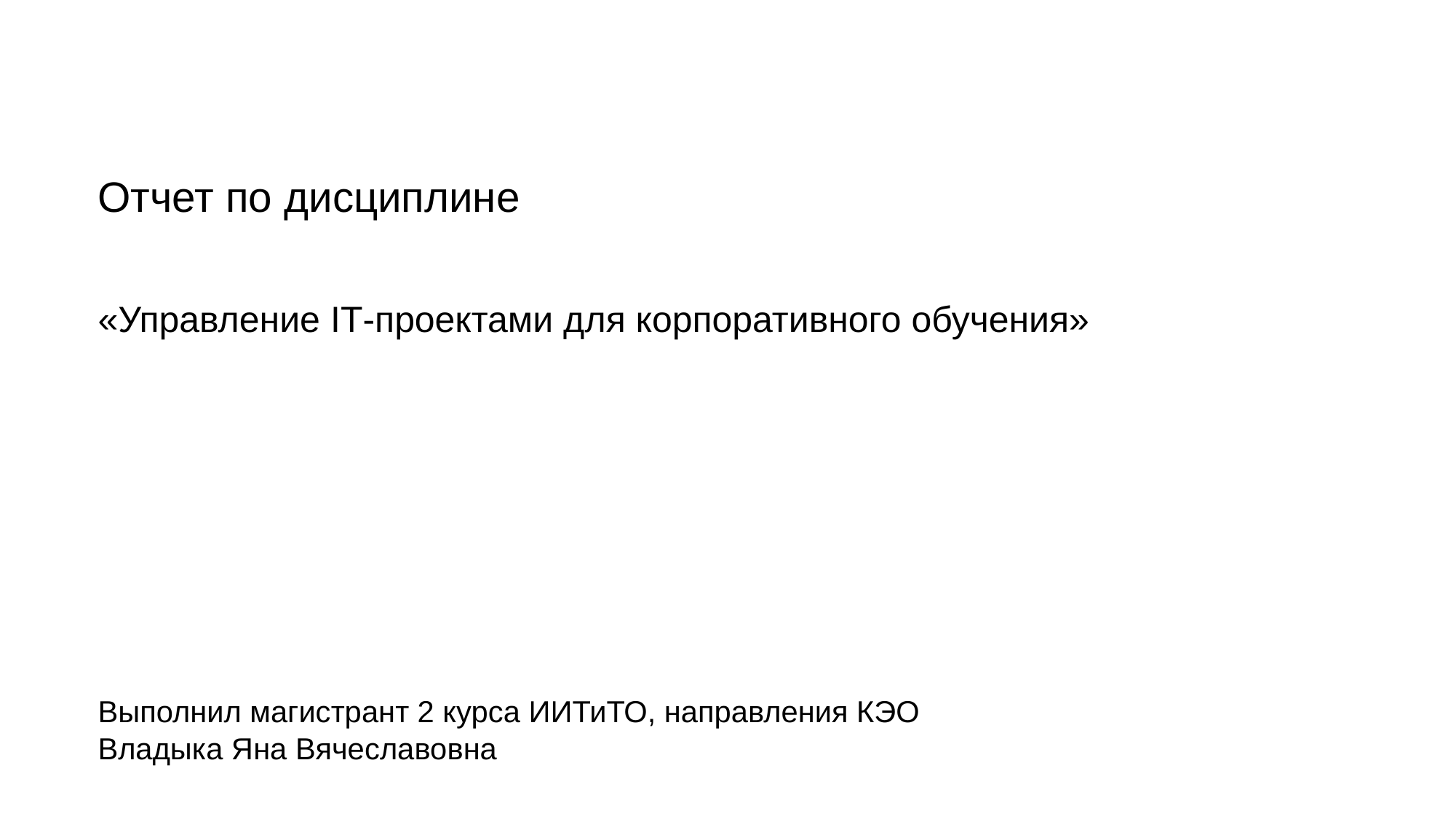

Отчет по дисциплине
«Управление IT-проектами для корпоративного обучения»
Выполнил магистрант 2 курса ИИТиТО, направления КЭО
Владыка Яна Вячеславовна